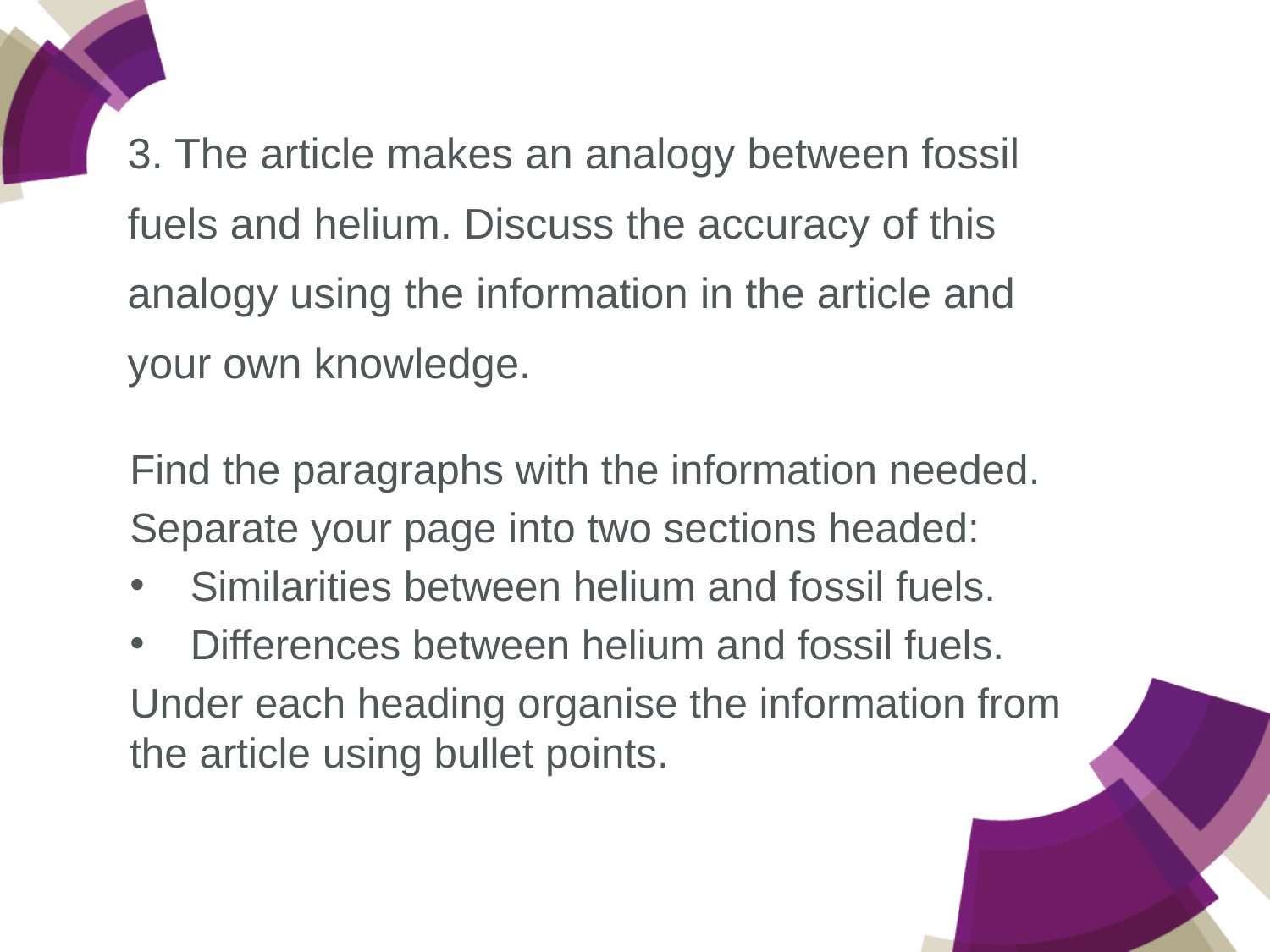

3. The article makes an analogy between fossil fuels and helium. Discuss the accuracy of this analogy using the information in the article and your own knowledge.

Find the paragraphs with the information needed.
Separate your page into two sections headed:
Similarities between helium and fossil fuels.
Differences between helium and fossil fuels.
Under each heading organise the information from the article using bullet points.